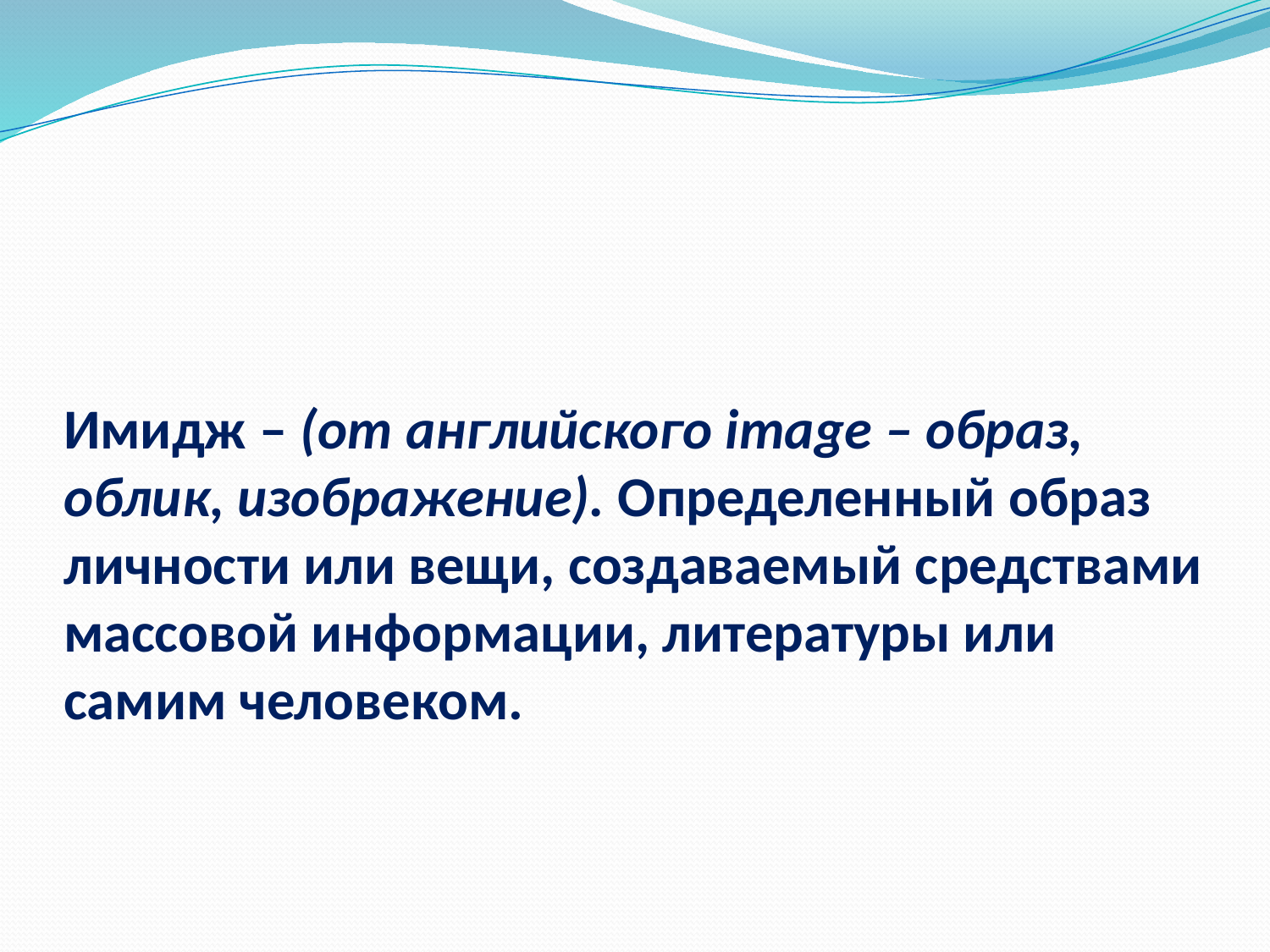

# Имидж – (от английского image – образ, облик, изображение). Определенный образ личности или вещи, создаваемый средствами массовой информации, литературы или самим человеком.